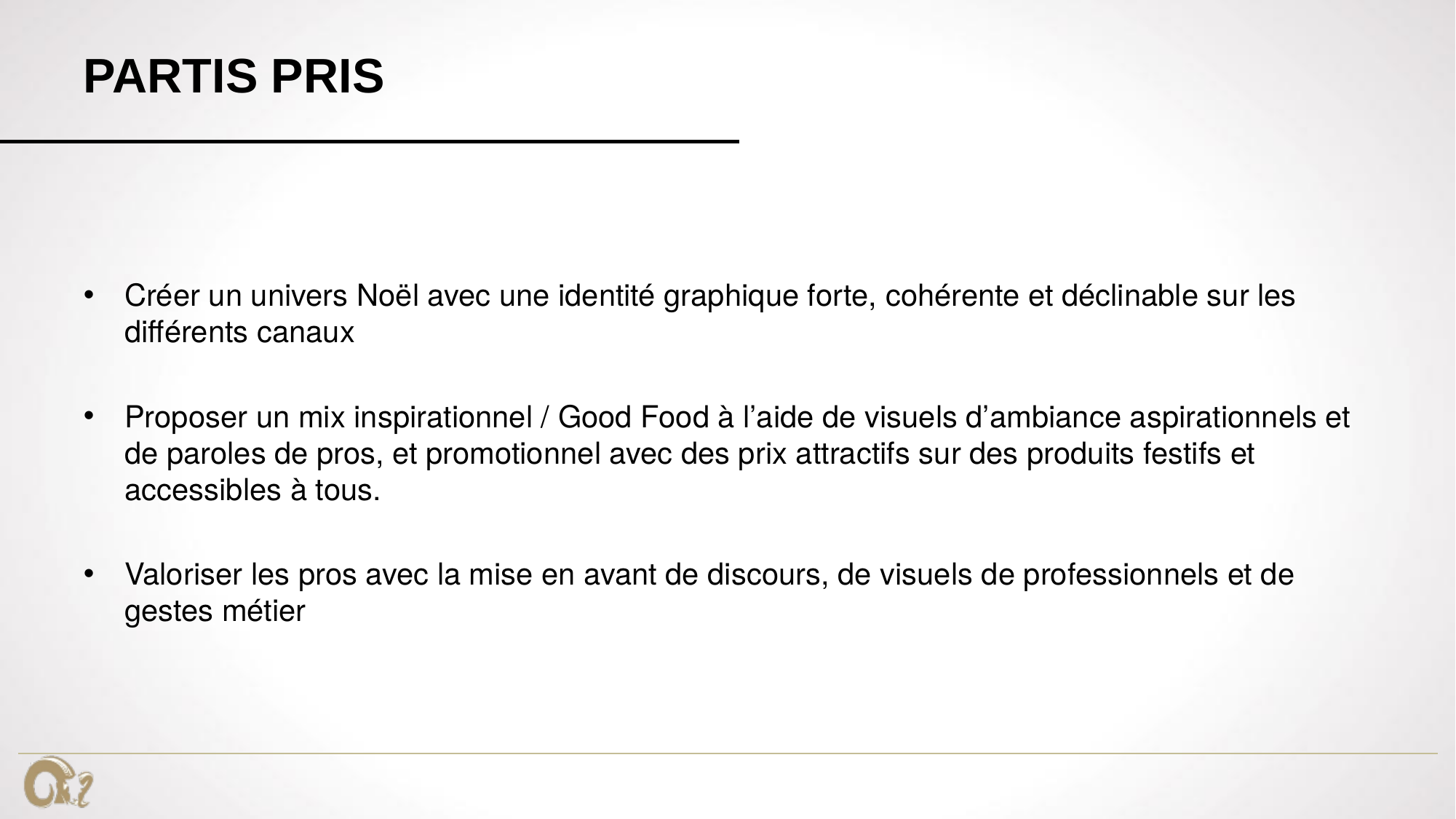

# PARTIS PRIS

Créer un univers Noël avec une identité graphique forte, cohérente et déclinable sur les différents canaux

Proposer un mix inspirationnel / Good Food à l’aide de visuels d’ambiance aspirationnels et de paroles de pros, et promotionnel avec des prix attractifs sur des produits festifs et accessibles à tous.

Valoriser les pros avec la mise en avant de discours, de visuels de professionnels et de gestes métier